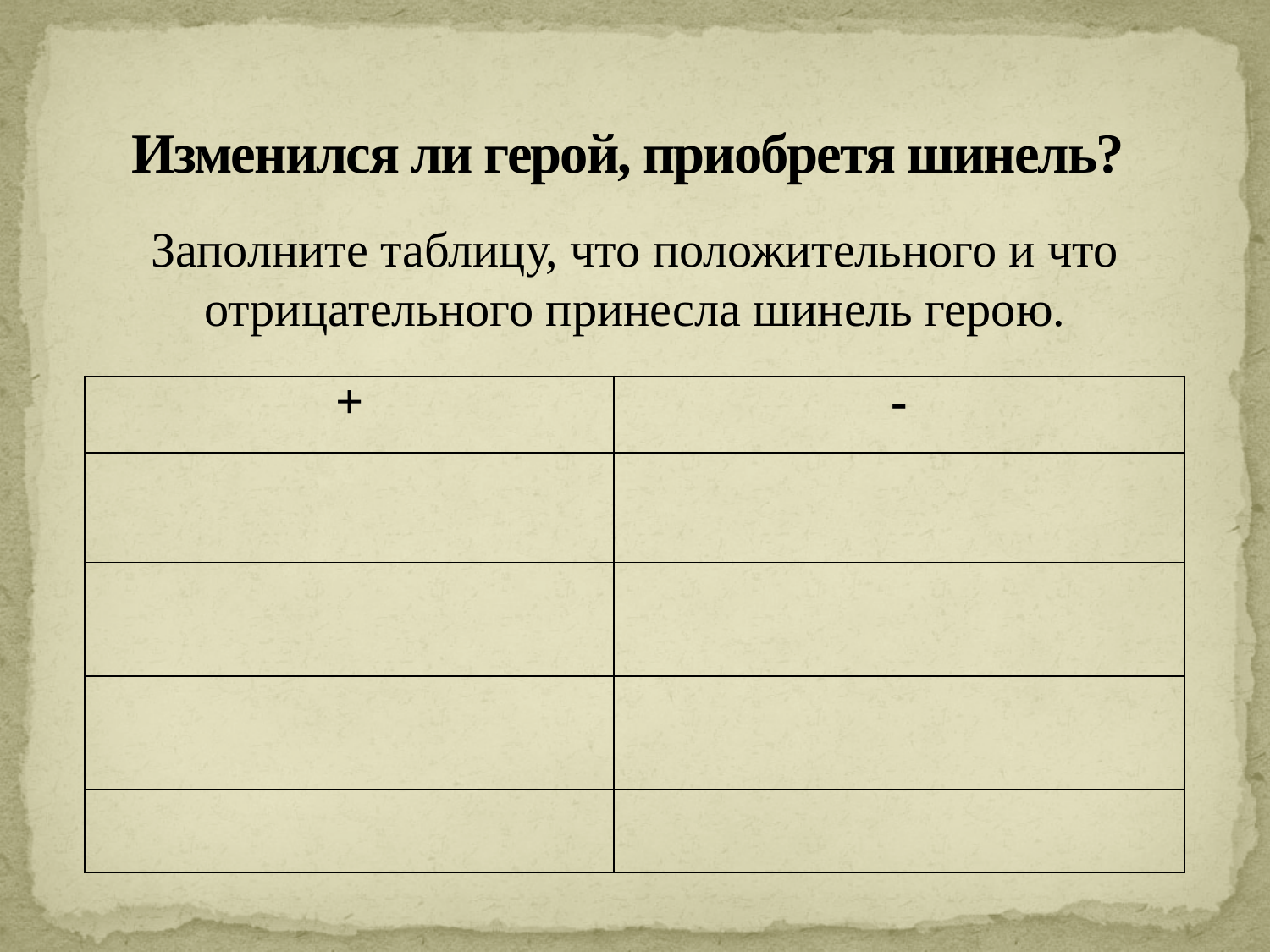

# Изменился ли герой, приобретя шинель?
Заполните таблицу, что положительного и что отрицательного принесла шинель герою.

| + | - |
| --- | --- |
|  |  |
|  |  |
|  |  |
|  |  |